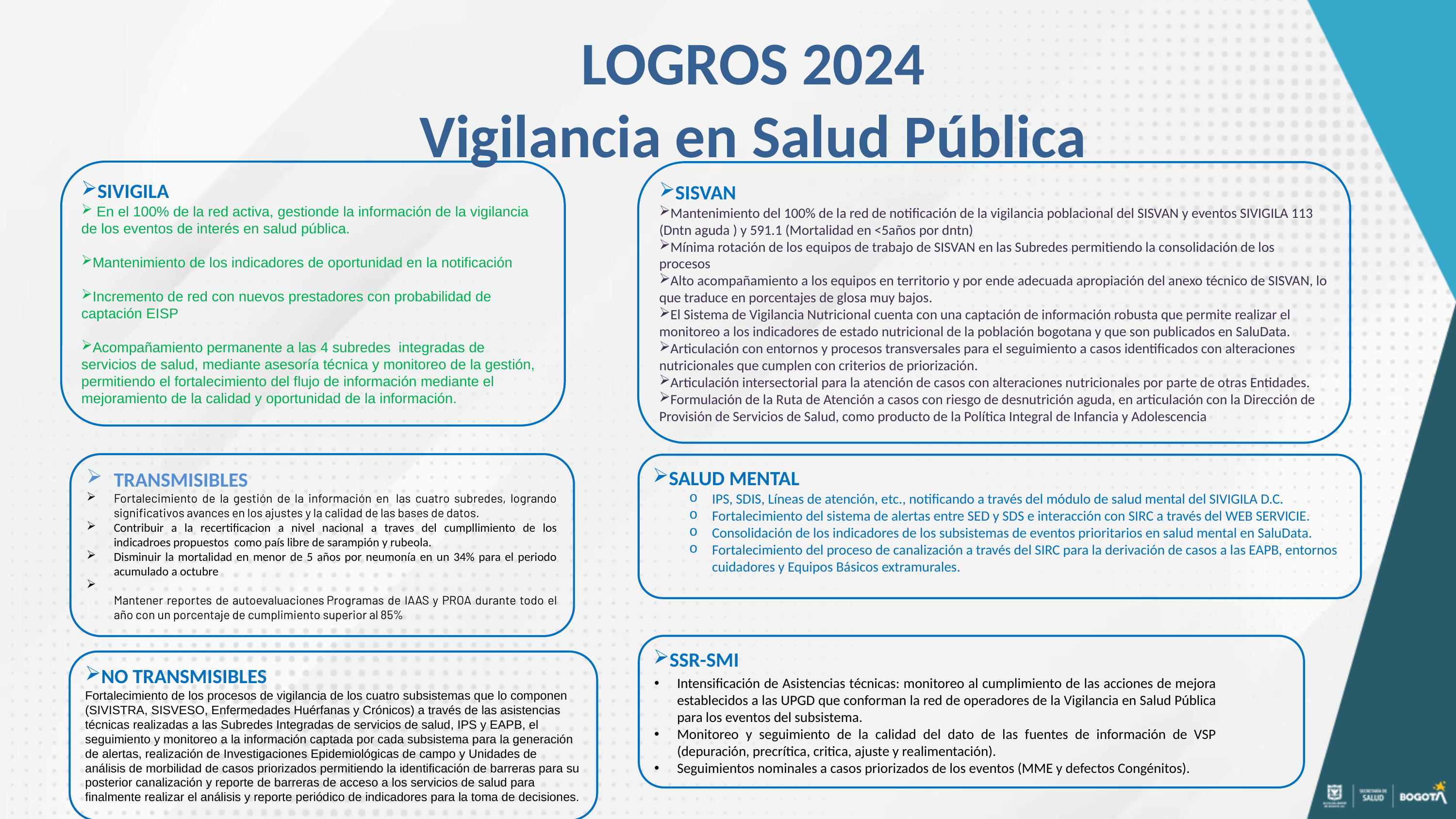

LOGROS 2024
Vigilancia en Salud Pública
SIVIGILA
 En el 100% de la red activa, gestionde la información de la vigilancia de los eventos de interés en salud pública.

Mantenimiento de los indicadores de oportunidad en la notificación

Incremento de red con nuevos prestadores con probabilidad de captación EISP

Acompañamiento permanente a las 4 subredes  integradas de servicios de salud, mediante asesoría técnica y monitoreo de la gestión, permitiendo el fortalecimiento del flujo de información mediante el mejoramiento de la calidad y oportunidad de la información.

SISVAN
Mantenimiento del 100% de la red de notificación de la vigilancia poblacional del SISVAN y eventos SIVIGILA 113 (Dntn aguda ) y 591.1 (Mortalidad en <5años por dntn)
Mínima rotación de los equipos de trabajo de SISVAN en las Subredes permitiendo la consolidación de los procesos
Alto acompañamiento a los equipos en territorio y por ende adecuada apropiación del anexo técnico de SISVAN, lo que traduce en porcentajes de glosa muy bajos.
El Sistema de Vigilancia Nutricional cuenta con una captación de información robusta que permite realizar el monitoreo a los indicadores de estado nutricional de la población bogotana y que son publicados en SaluData.
Articulación con entornos y procesos transversales para el seguimiento a casos identificados con alteraciones nutricionales que cumplen con criterios de priorización.
Articulación intersectorial para la atención de casos con alteraciones nutricionales por parte de otras Entidades.
Formulación de la Ruta de Atención a casos con riesgo de desnutrición aguda, en articulación con la Dirección de Provisión de Servicios de Salud, como producto de la Política Integral de Infancia y Adolescencia

TRANSMISIBLES
Fortalecimiento de la gestión de la información en  las cuatro subredes, logrando significativos avances en los ajustes y la calidad de las bases de datos.
Contribuir a la recertificacion a nivel nacional a traves del cumpllimiento de los indicadroes propuestos  como país libre de sarampión y rubeola.
Disminuir la mortalidad en menor de 5 años por neumonía en un 34% para el periodo acumulado a octubre
Mantener reportes de autoevaluaciones Programas de IAAS y PROA durante todo el año con un porcentaje de cumplimiento superior al 85%

SALUD MENTAL
IPS, SDIS, Líneas de atención, etc., notificando a través del módulo de salud mental del SIVIGILA D.C.
Fortalecimiento del sistema de alertas entre SED y SDS e interacción con SIRC a través del WEB SERVICIE.
Consolidación de los indicadores de los subsistemas de eventos prioritarios en salud mental en SaluData.
Fortalecimiento del proceso de canalización a través del SIRC para la derivación de casos a las EAPB, entornos cuidadores y Equipos Básicos extramurales.

SSR-SMI
NO TRANSMISIBLES
Fortalecimiento de los procesos de vigilancia de los cuatro subsistemas que lo componen (SIVISTRA, SISVESO, Enfermedades Huérfanas y Crónicos) a través de las asistencias técnicas realizadas a las Subredes Integradas de servicios de salud, IPS y EAPB, el seguimiento y monitoreo a la información captada por cada subsistema para la generación de alertas, realización de Investigaciones Epidemiológicas de campo y Unidades de análisis de morbilidad de casos priorizados permitiendo la identificación de barreras para su posterior canalización y reporte de barreras de acceso a los servicios de salud para finalmente realizar el análisis y reporte periódico de indicadores para la toma de decisiones.
Intensificación de Asistencias técnicas: monitoreo al cumplimiento de las acciones de mejora establecidos a las UPGD que conforman la red de operadores de la Vigilancia en Salud Pública para los eventos del subsistema.
Monitoreo y seguimiento de la calidad del dato de las fuentes de información de VSP (depuración, precrítica, critica, ajuste y realimentación).
Seguimientos nominales a casos priorizados de los eventos (MME y defectos Congénitos).